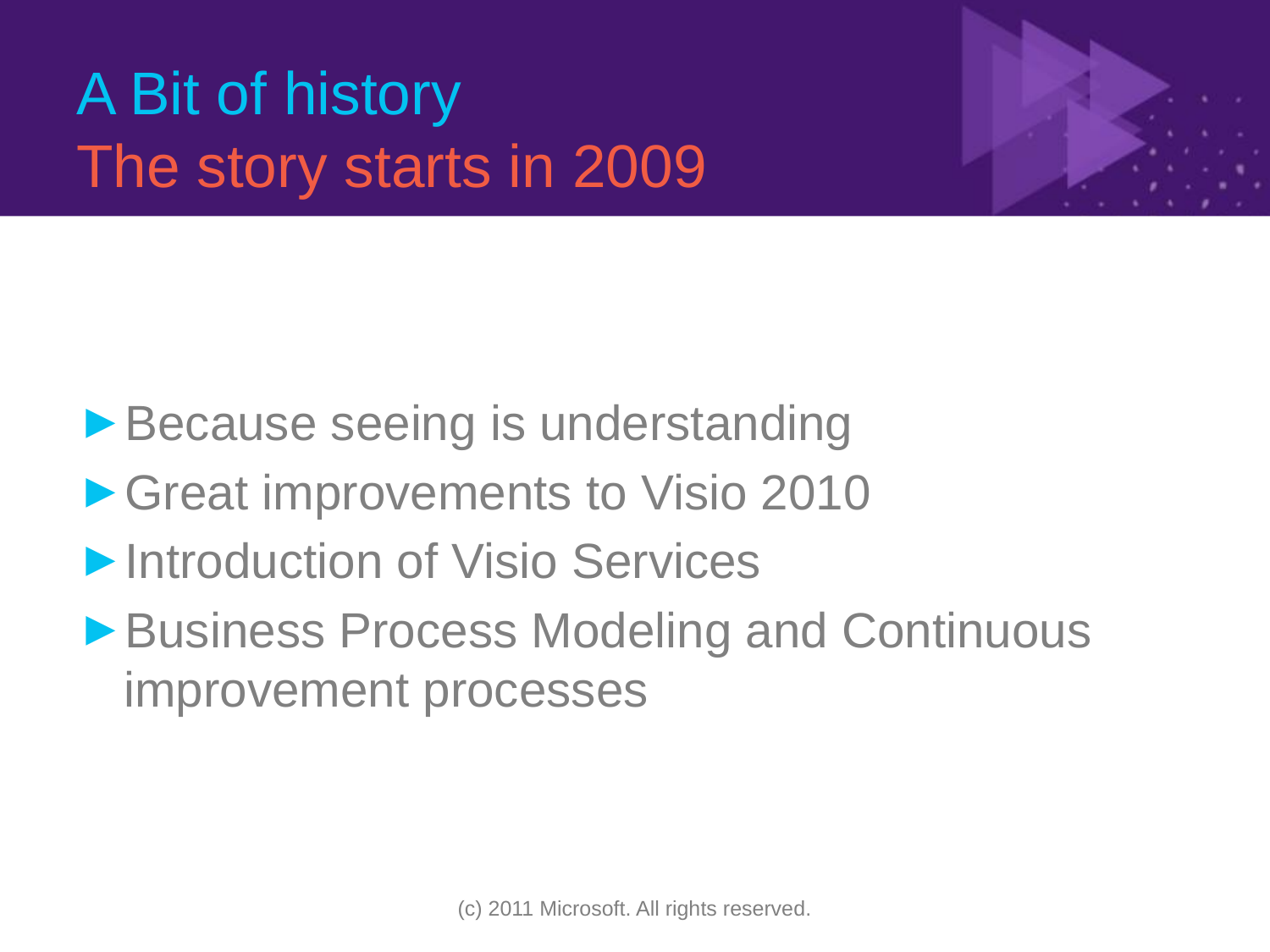

# A Bit of history The story starts in 2009

Because seeing is understanding
Great improvements to Visio 2010
Introduction of Visio Services
Business Process Modeling and Continuous improvement processes
(c) 2011 Microsoft. All rights reserved.